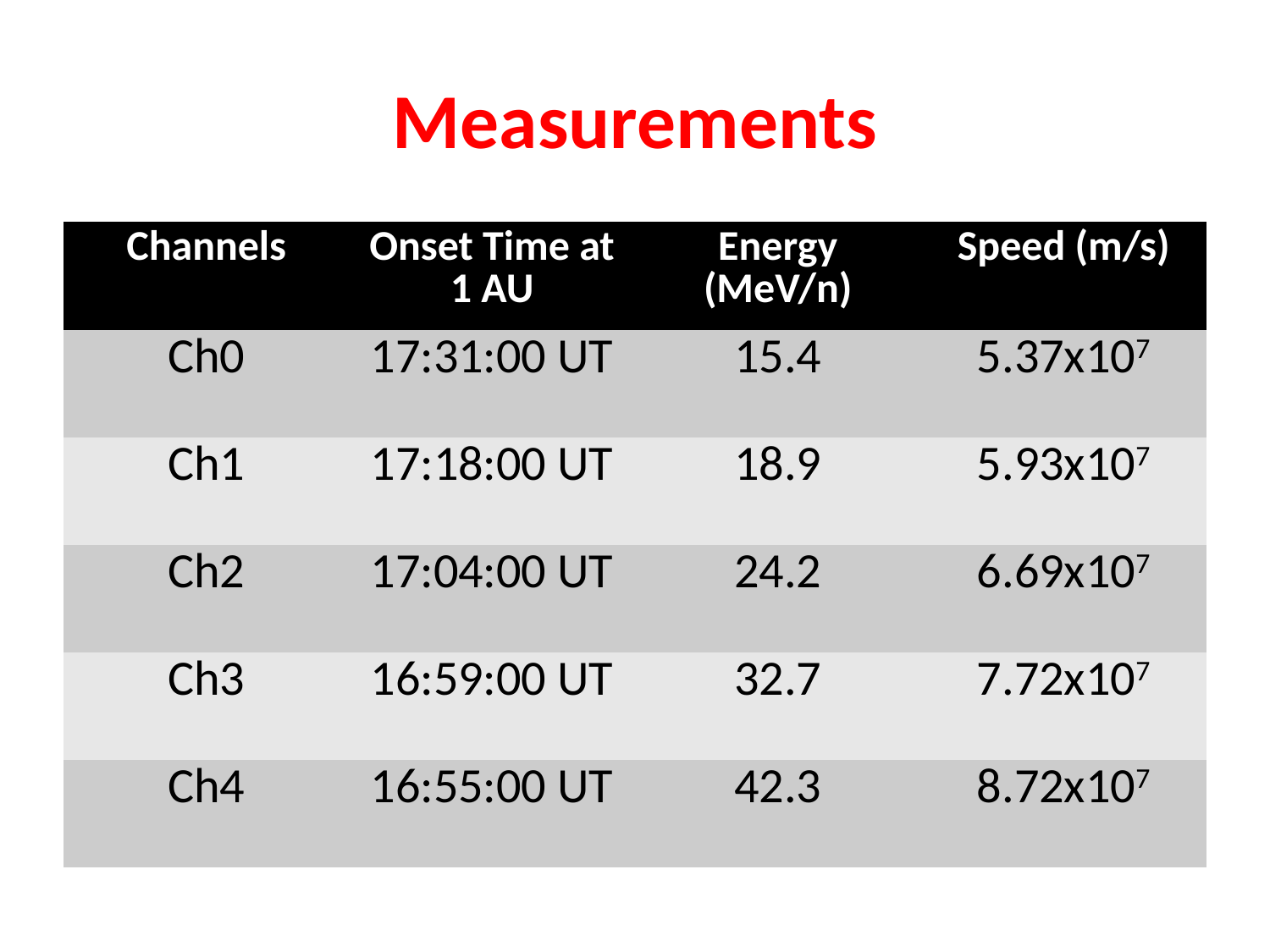

# Measurements
| Channels | Onset Time at 1 AU | Energy (MeV/n) | Speed (m/s) |
| --- | --- | --- | --- |
| Ch0 | 17:31:00 UT | 15.4 | 5.37x107 |
| Ch1 | 17:18:00 UT | 18.9 | 5.93x107 |
| Ch2 | 17:04:00 UT | 24.2 | 6.69x107 |
| Ch3 | 16:59:00 UT | 32.7 | 7.72x107 |
| Ch4 | 16:55:00 UT | 42.3 | 8.72x107 |